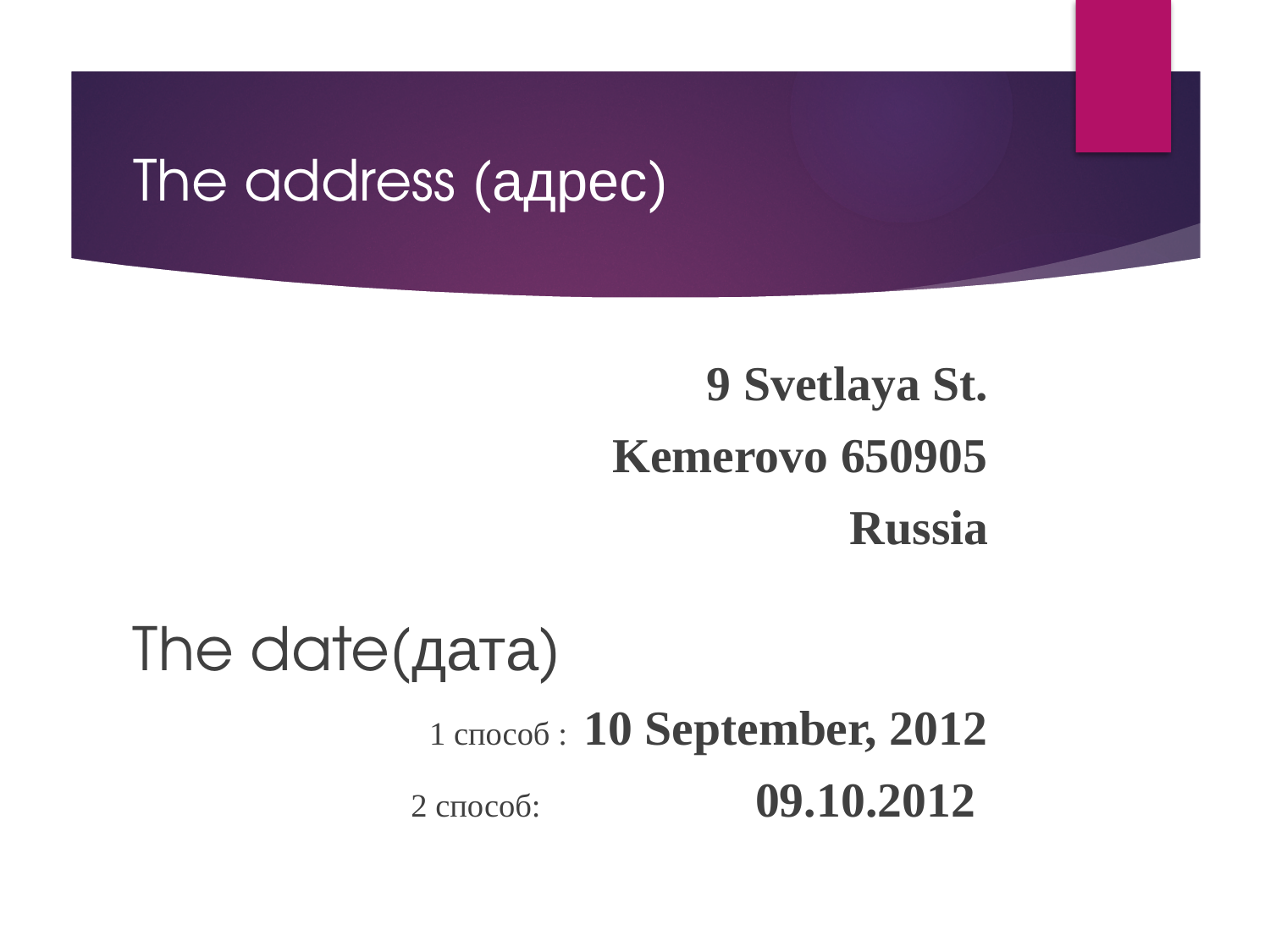

# The address (адрес)
   9 Svetlaya St.
Kemerovo 650905
Russia

The date(дата)
1 способ :  10 September, 2012
2 способ:                          09.10.2012